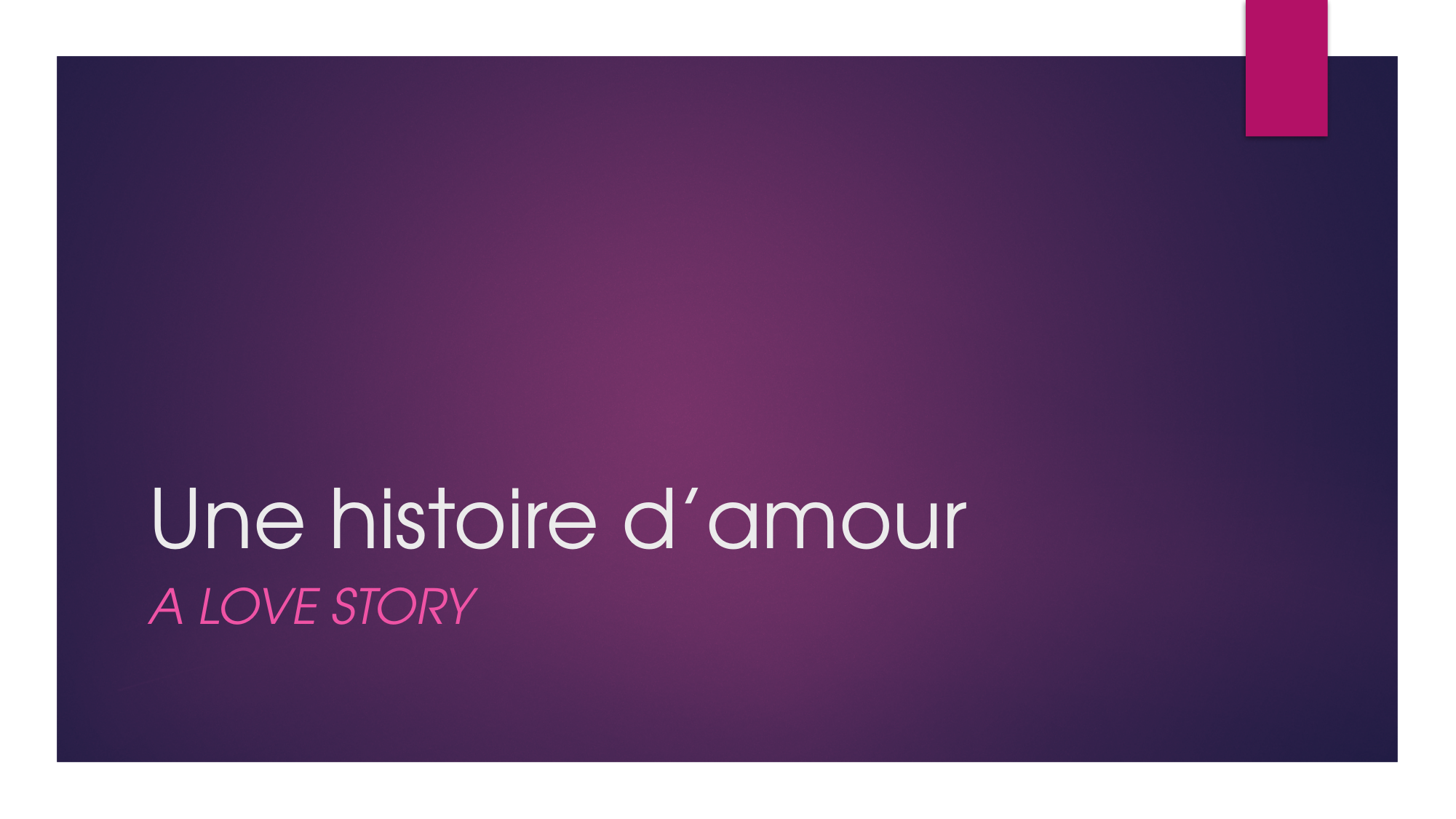

# Une histoire d’amour
A love story